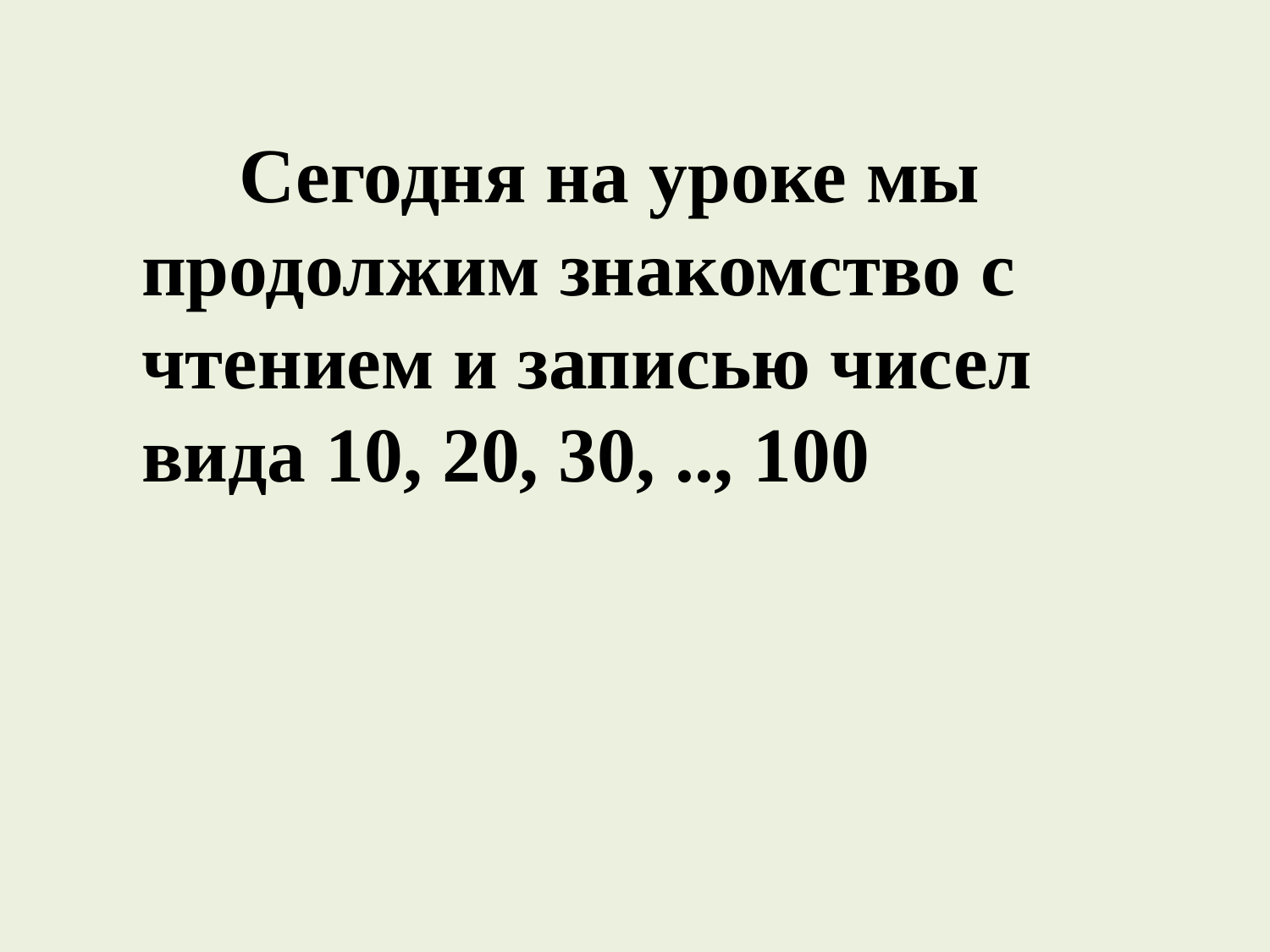

Сегодня на уроке мы продолжим знакомство с чтением и записью чисел вида 10, 20, 30, .., 100